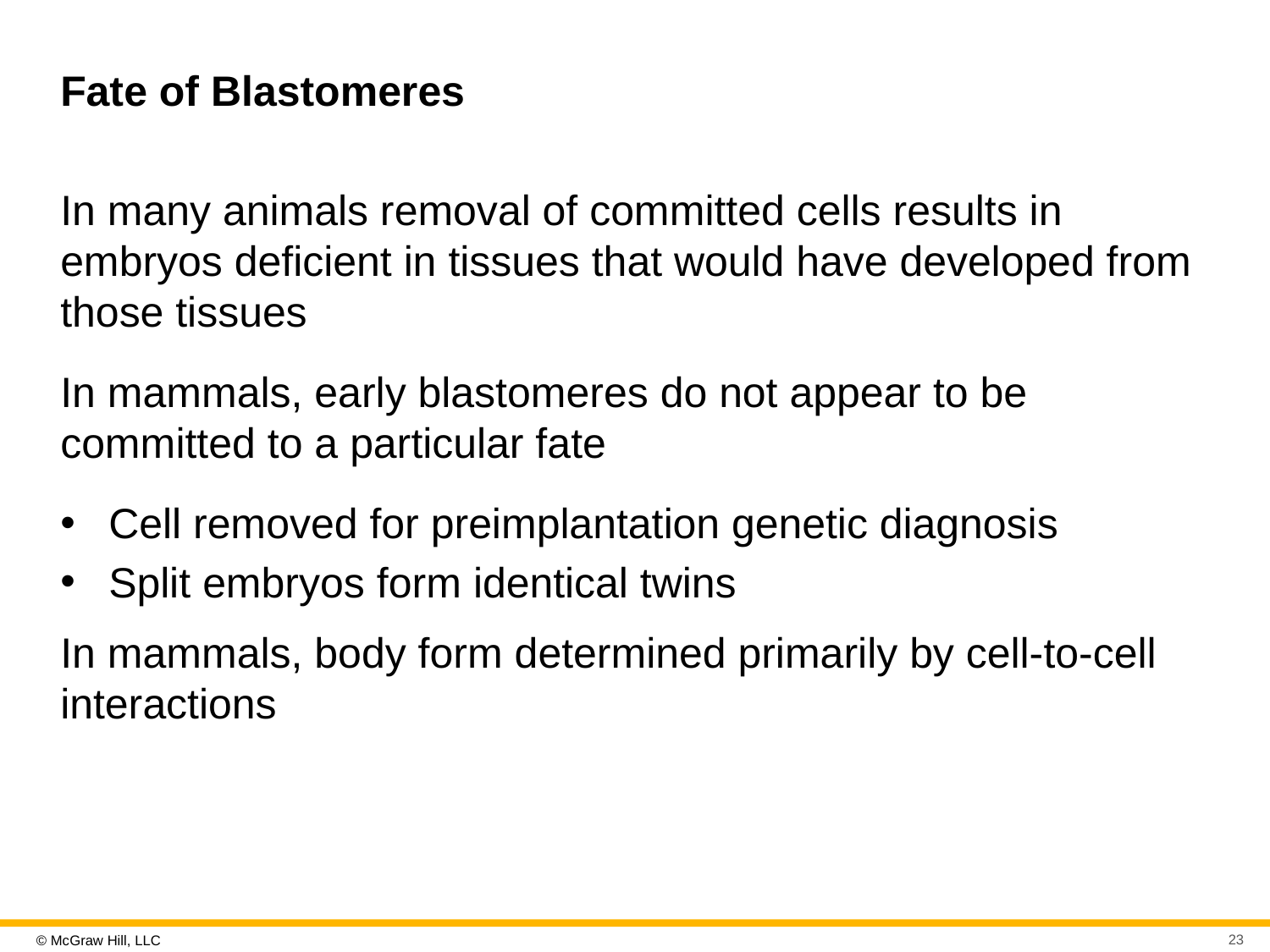

# Fate of Blastomeres
In many animals removal of committed cells results in embryos deficient in tissues that would have developed from those tissues
In mammals, early blastomeres do not appear to be committed to a particular fate
Cell removed for preimplantation genetic diagnosis
Split embryos form identical twins
In mammals, body form determined primarily by cell-to-cell interactions
23